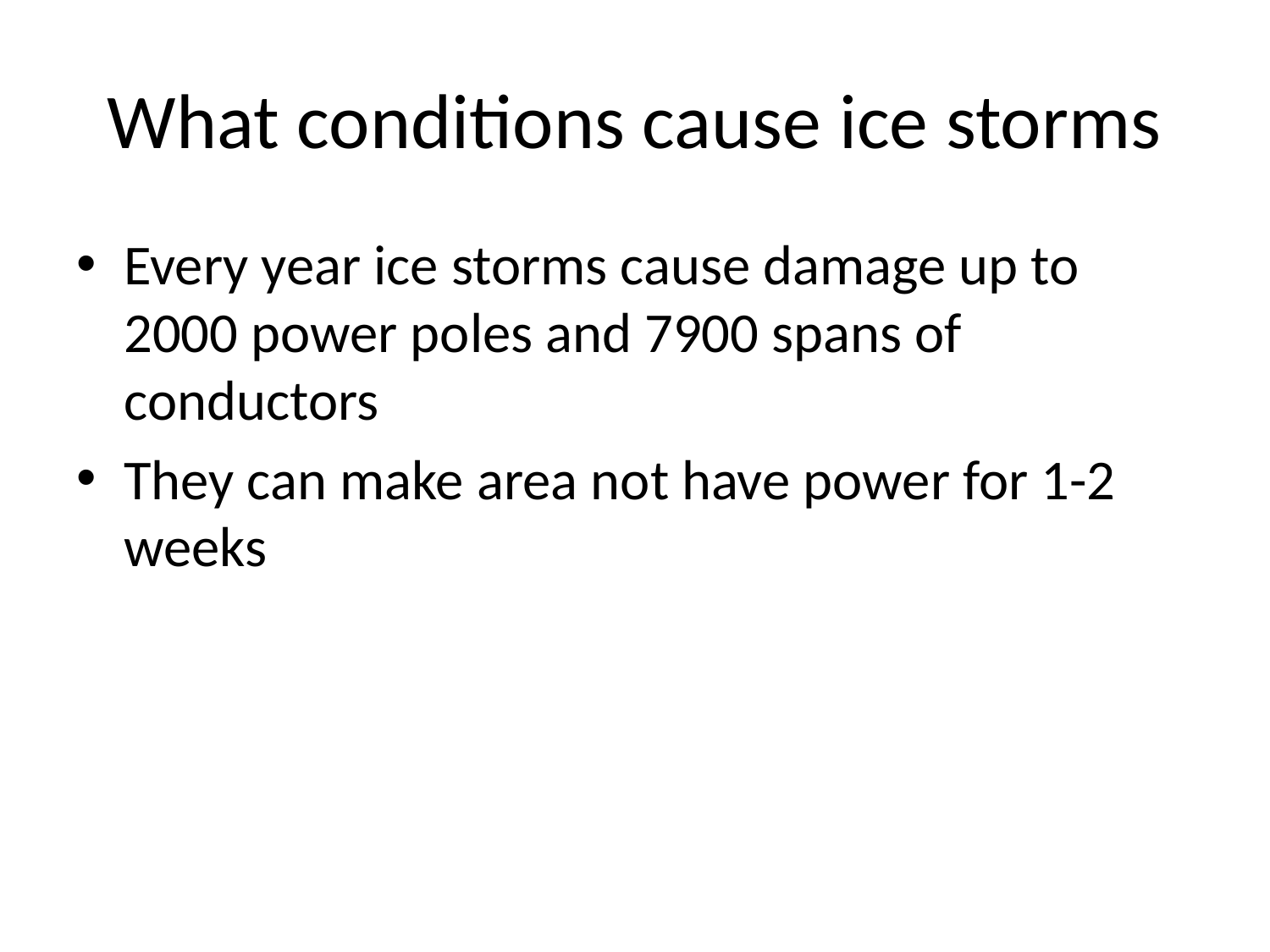

# What conditions cause ice storms
Every year ice storms cause damage up to 2000 power poles and 7900 spans of conductors
They can make area not have power for 1-2 weeks